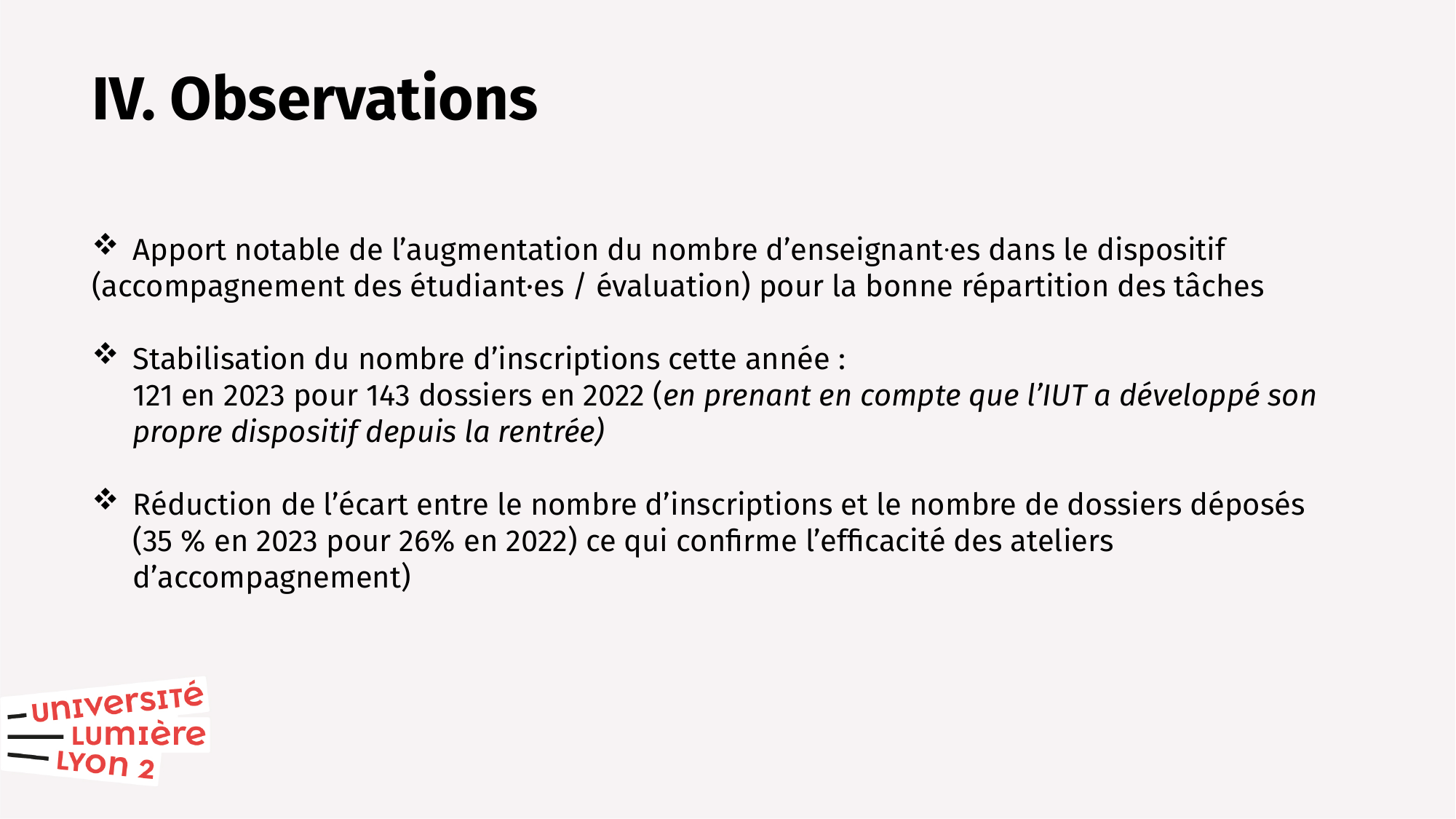

IV. Observations

Apport notable de l’augmentation du nombre d’enseignant·es dans le dispositif
(accompagnement des étudiant·es / évaluation) pour la bonne répartition des tâches

Stabilisation du nombre d’inscriptions cette année :
121 en 2023 pour 143 dossiers en 2022 (en prenant en compte que l’IUT a développé son propre dispositif depuis la rentrée)

Réduction de l’écart entre le nombre d’inscriptions et le nombre de dossiers déposés (35 % en 2023 pour 26% en 2022) ce qui confirme l’efficacité des ateliers d’accompagnement)